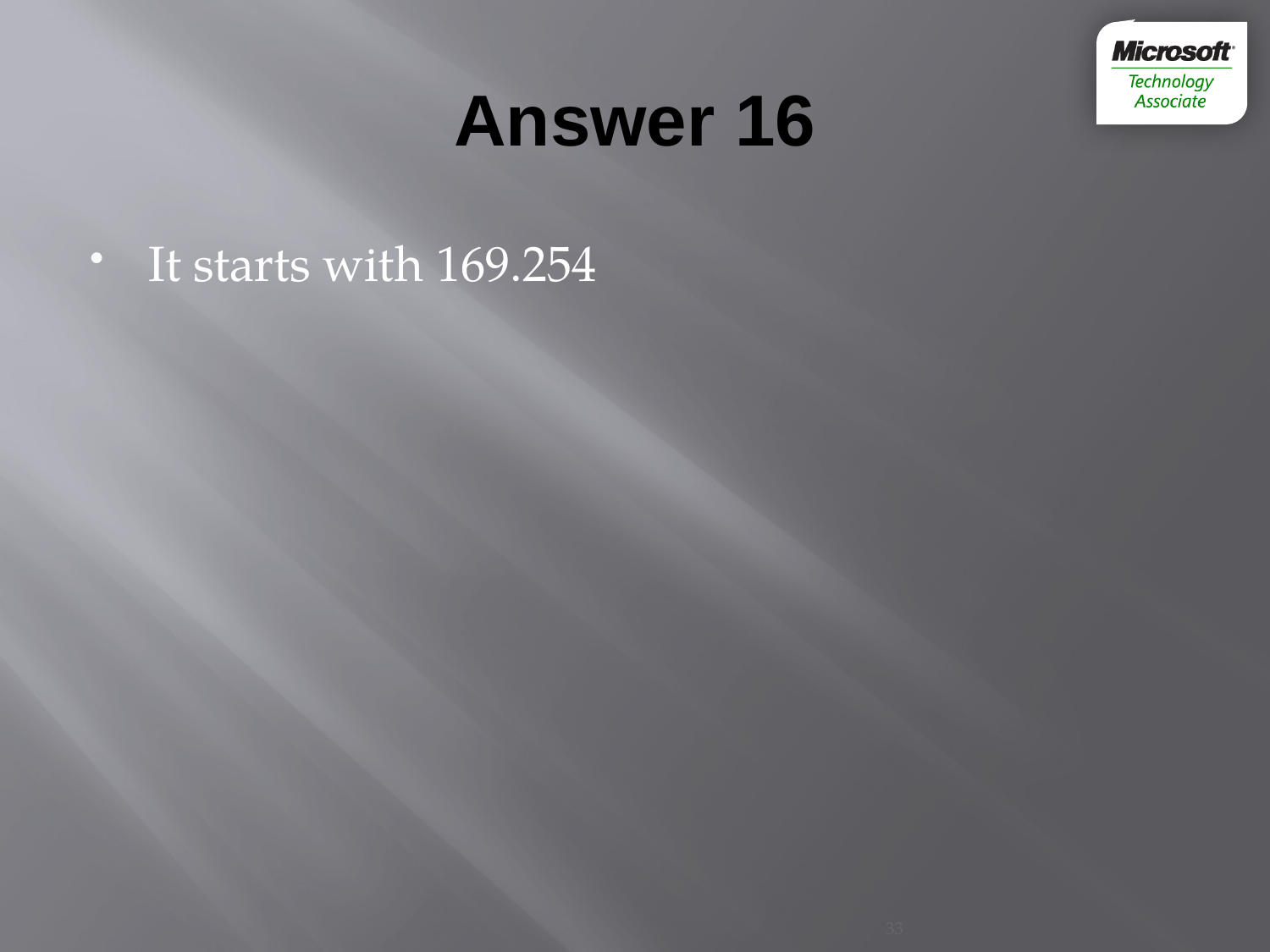

# Answer 16
It starts with 169.254

33